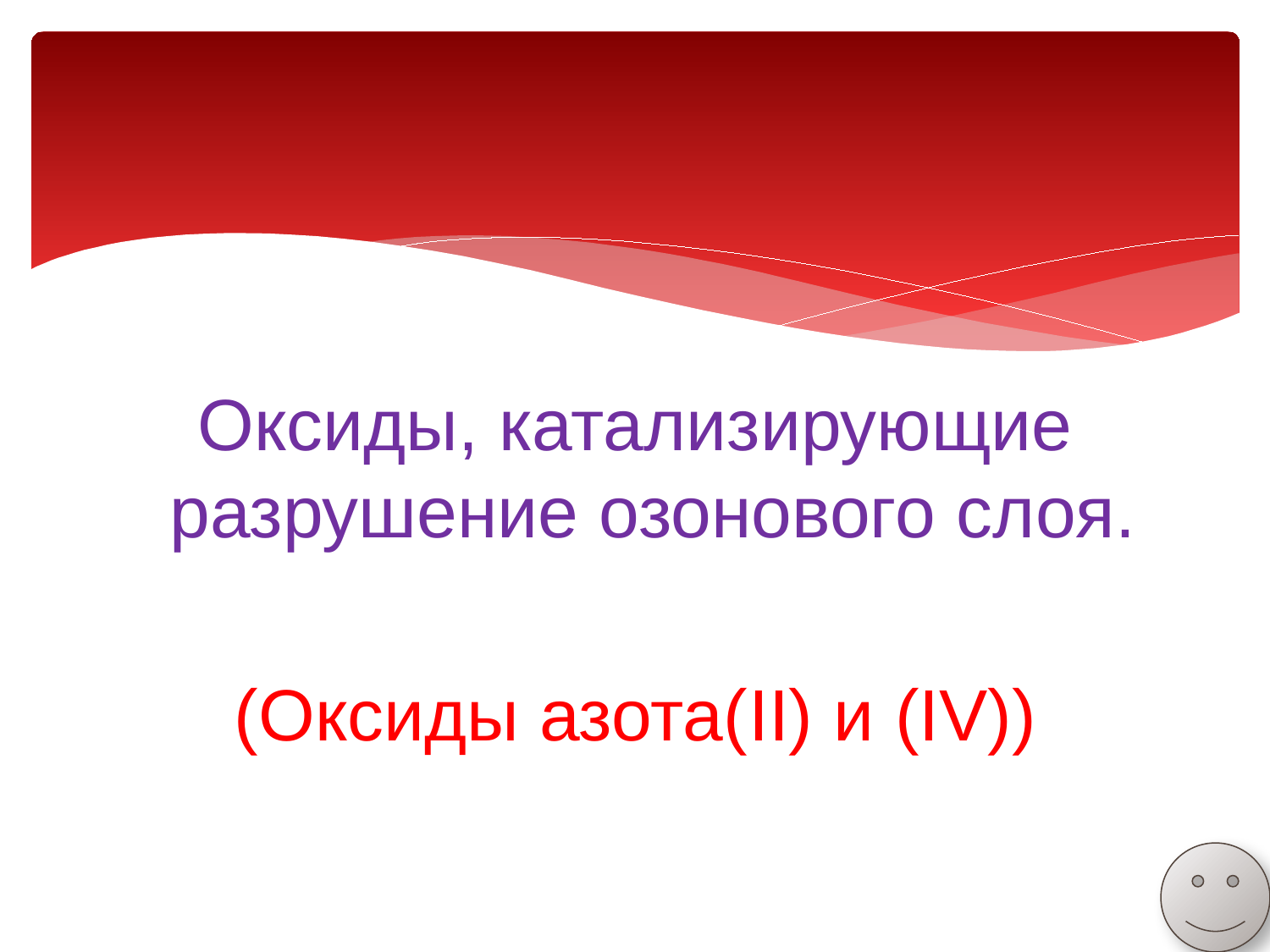

#
Оксиды, катализирующие разрушение озонового слоя.

(Оксиды азота(II) и (IV))